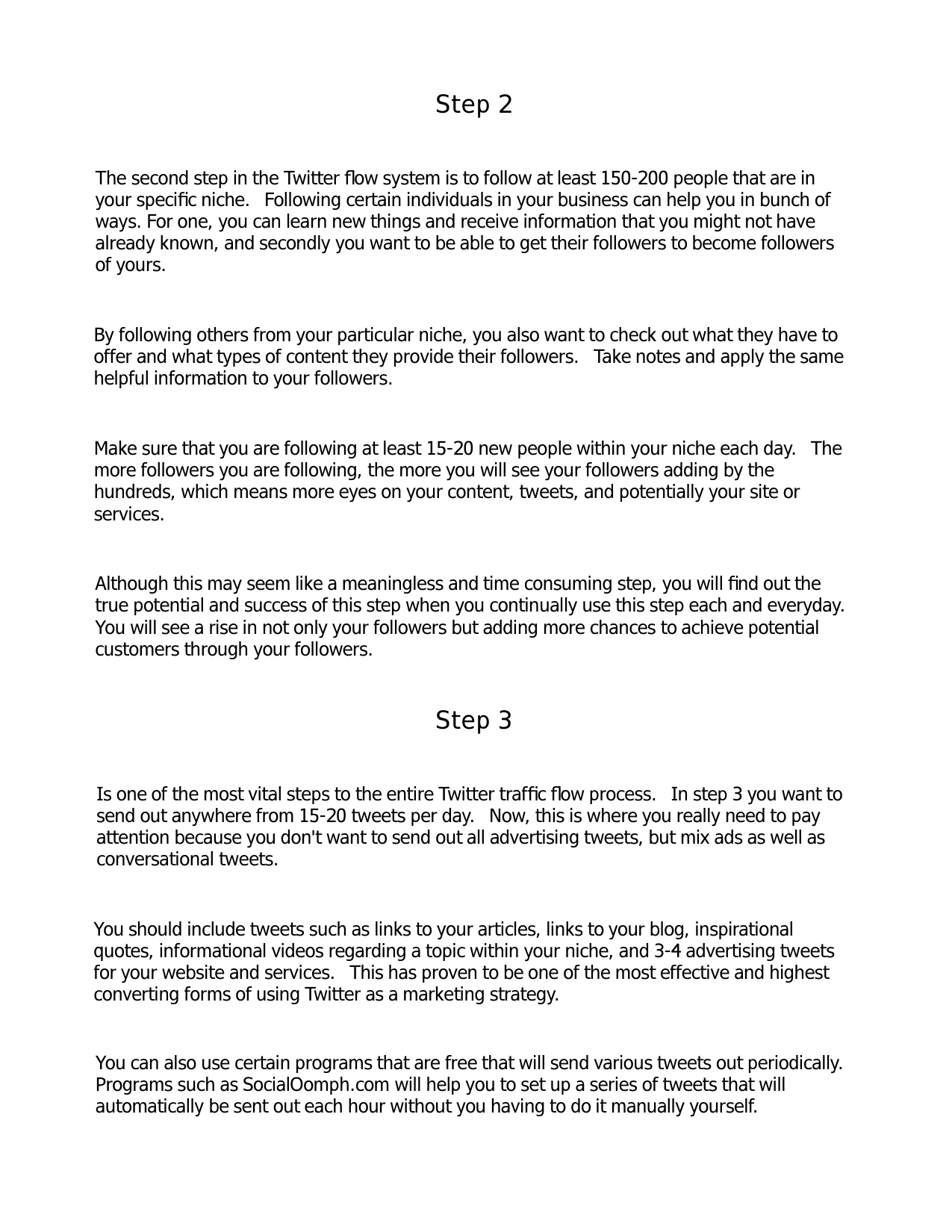

Step 2
The second step in the Twitter flow system is to follow at least 150-200 people that are in
your specific niche.   Following certain individuals in your business can help you in bunch of
ways. For one, you can learn new things and receive information that you might not have
already known, and secondly you want to be able to get their followers to become followers
of yours.
By following others from your particular niche, you also want to check out what they have to
offer and what types of content they provide their followers.   Take notes and apply the same
helpful information to your followers.
Make sure that you are following at least 15-20 new people within your niche each day.   The
more followers you are following, the more you will see your followers adding by the
hundreds, which means more eyes on your content, tweets, and potentially your site or
services.
Although this may seem like a meaningless and time consuming step, you will find out the
true potential and success of this step when you continually use this step each and everyday.
You will see a rise in not only your followers but adding more chances to achieve potential
customers through your followers.
Step 3
Is one of the most vital steps to the entire Twitter traffic flow process.   In step 3 you want to
send out anywhere from 15-20 tweets per day.   Now, this is where you really need to pay
attention because you don't want to send out all advertising tweets, but mix ads as well as
conversational tweets.
You should include tweets such as links to your articles, links to your blog, inspirational
quotes, informational videos regarding a topic within your niche, and 3-4 advertising tweets
for your website and services.   This has proven to be one of the most effective and highest
converting forms of using Twitter as a marketing strategy.
You can also use certain programs that are free that will send various tweets out periodically.
Programs such as SocialOomph.com will help you to set up a series of tweets that will
automatically be sent out each hour without you having to do it manually yourself.